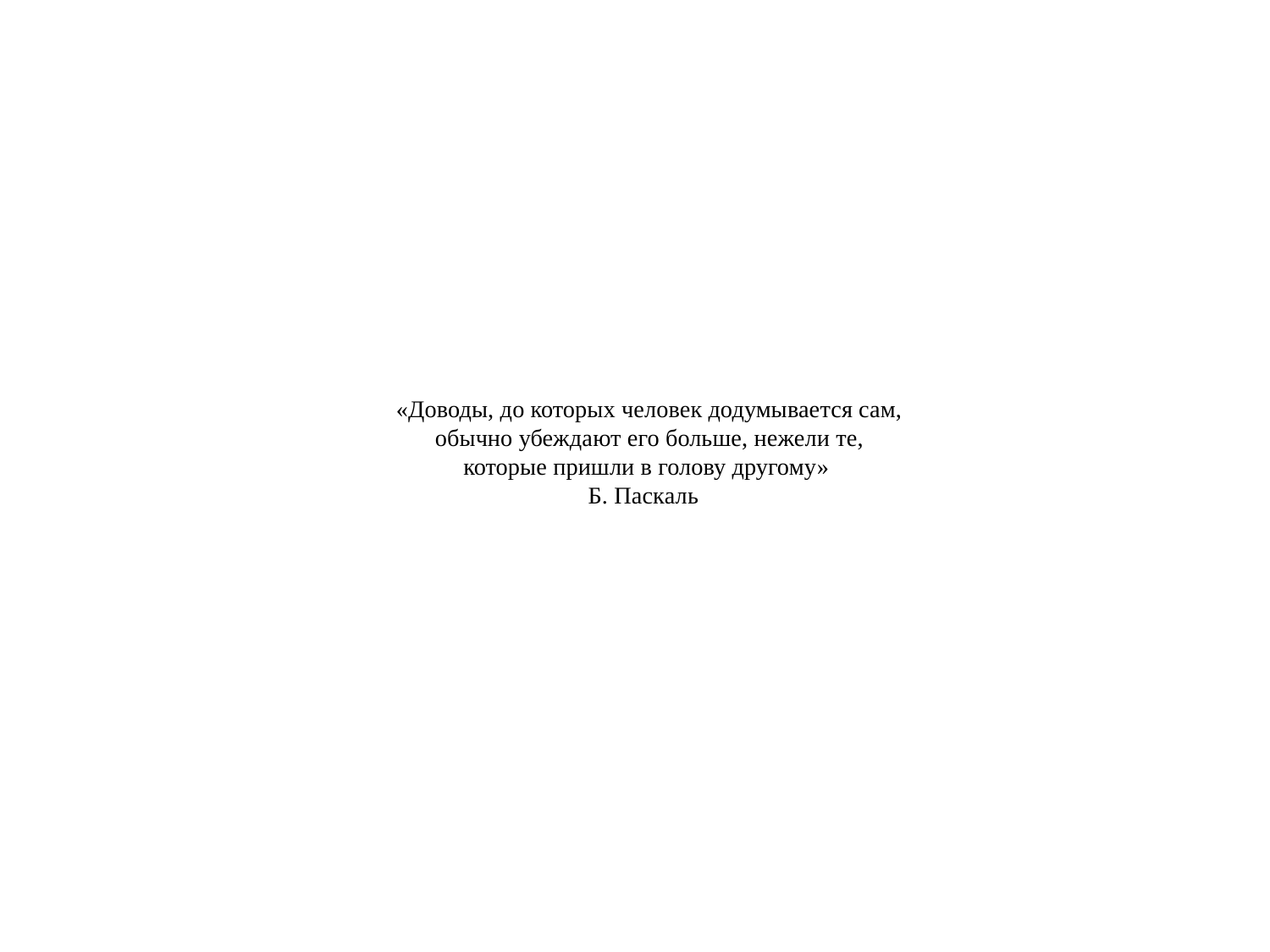

# «Доводы, до которых человек додумывается сам, обычно убеждают его больше, нежели те, которые пришли в голову другому» Б. Паскаль